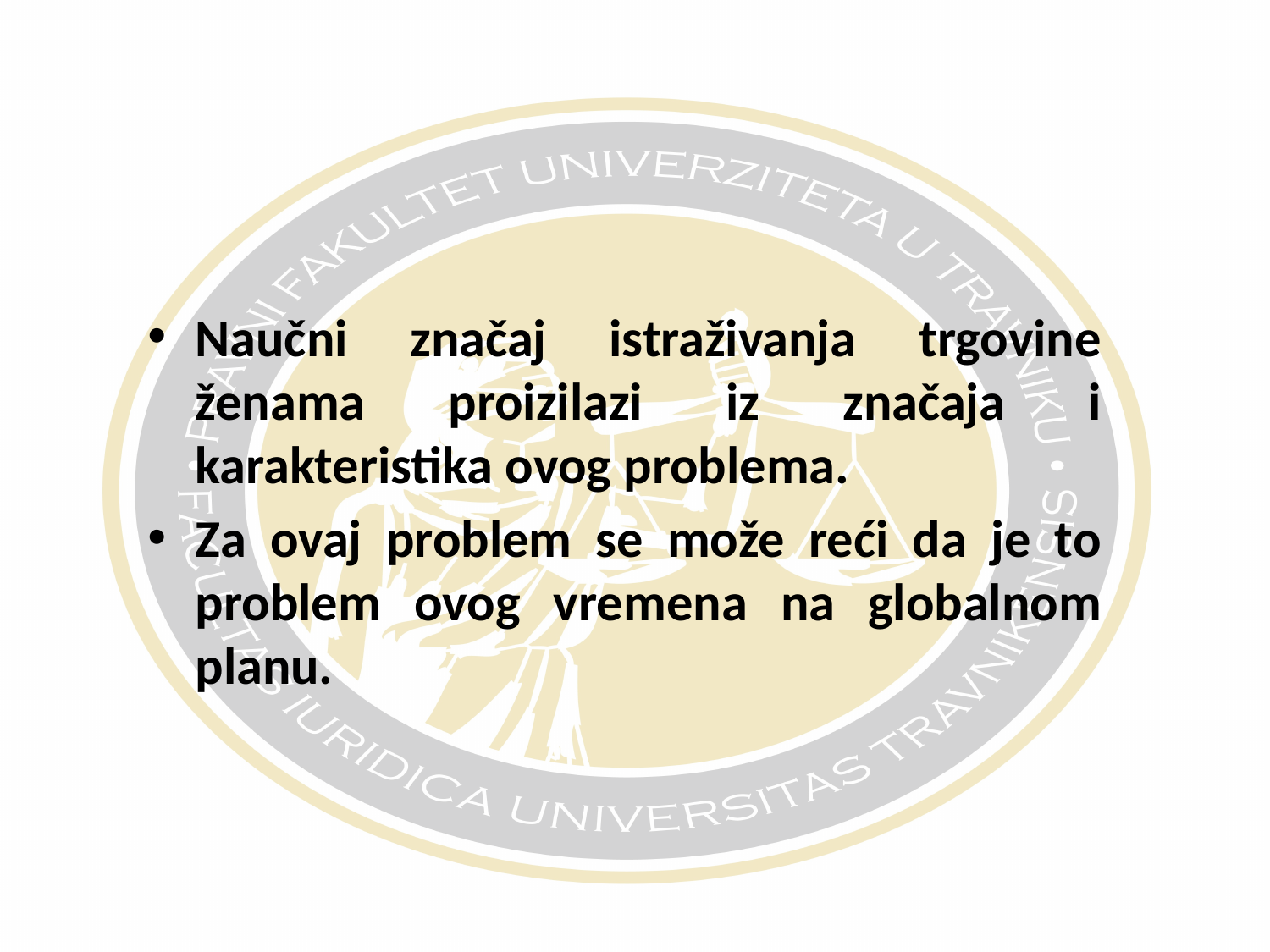

#
Naučni značaj istraživanja trgovine ženama proizilazi iz značaja i karakteristika ovog problema.
Za ovaj problem se može reći da je to problem ovog vremena na globalnom planu.